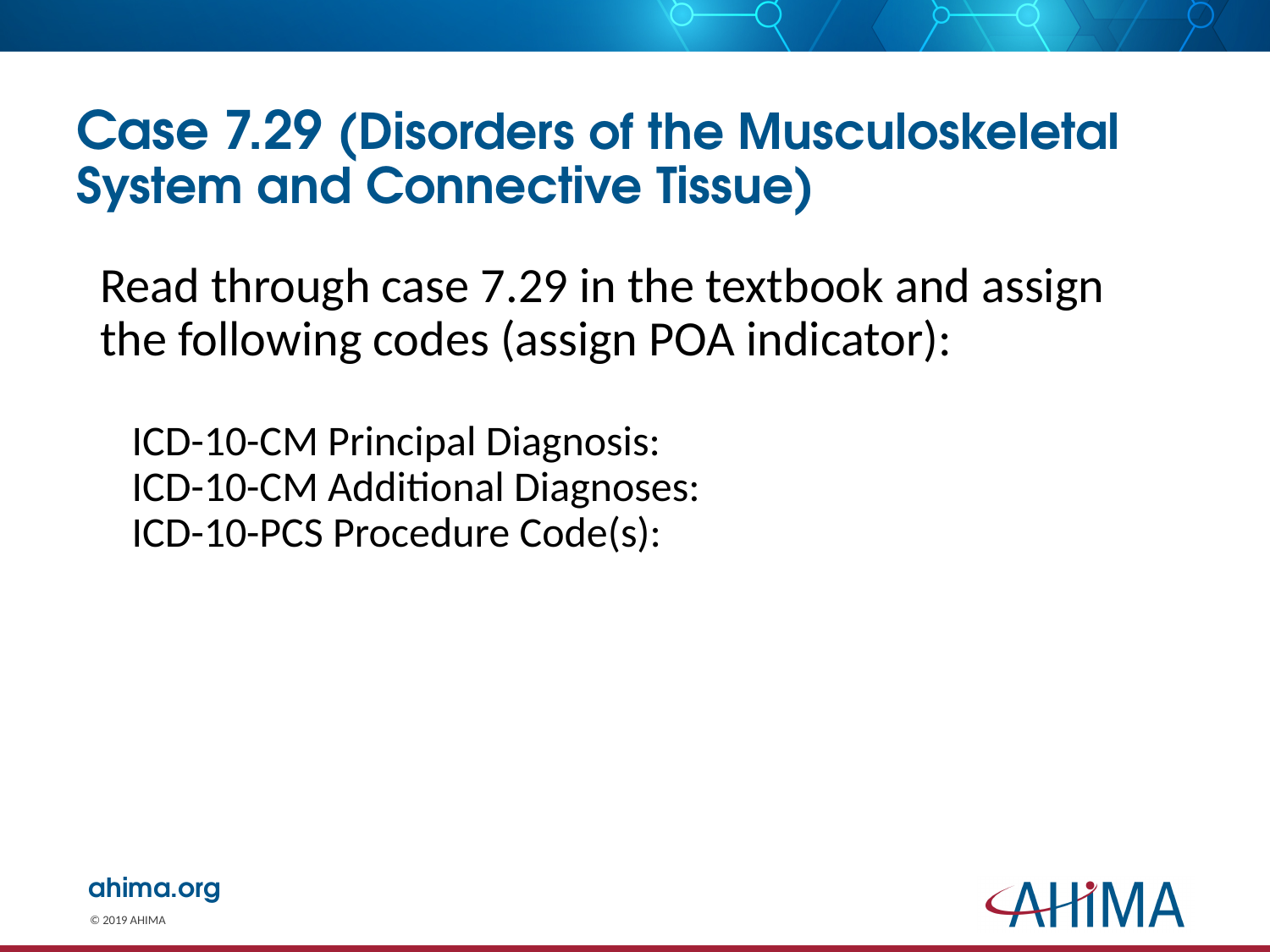

# Case 7.29 (Disorders of the Musculoskeletal System and Connective Tissue)
Read through case 7.29 in the textbook and assign the following codes (assign POA indicator):

ICD-10-CM Principal Diagnosis:
ICD-10-CM Additional Diagnoses:
ICD-10-PCS Procedure Code(s):